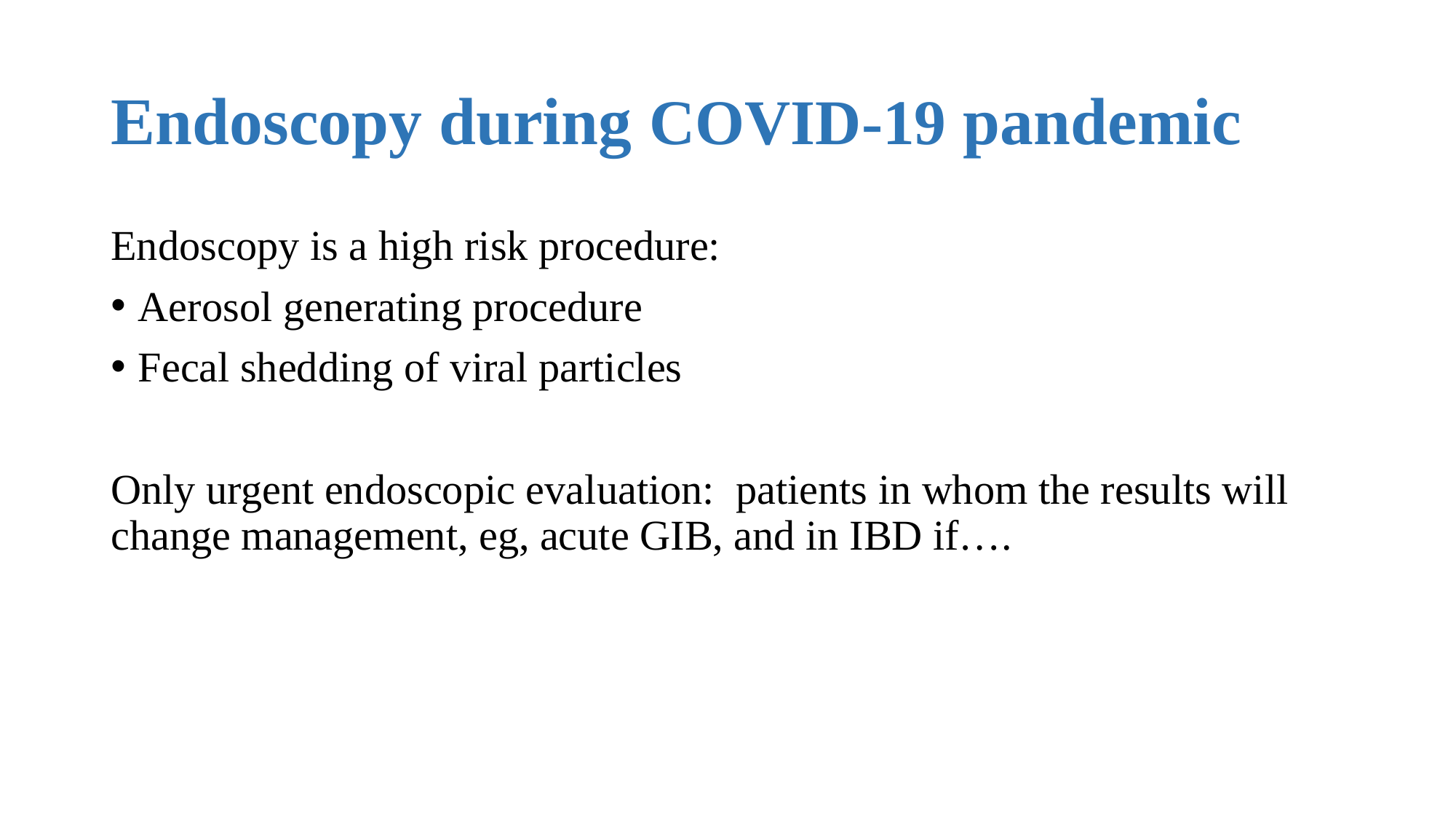

# Endoscopy during COVID-19 pandemic
Endoscopy is a high risk procedure:
Aerosol generating procedure
Fecal shedding of viral particles

Only urgent endoscopic evaluation:  patients in whom the results will change management, eg, acute GIB, and in IBD if….